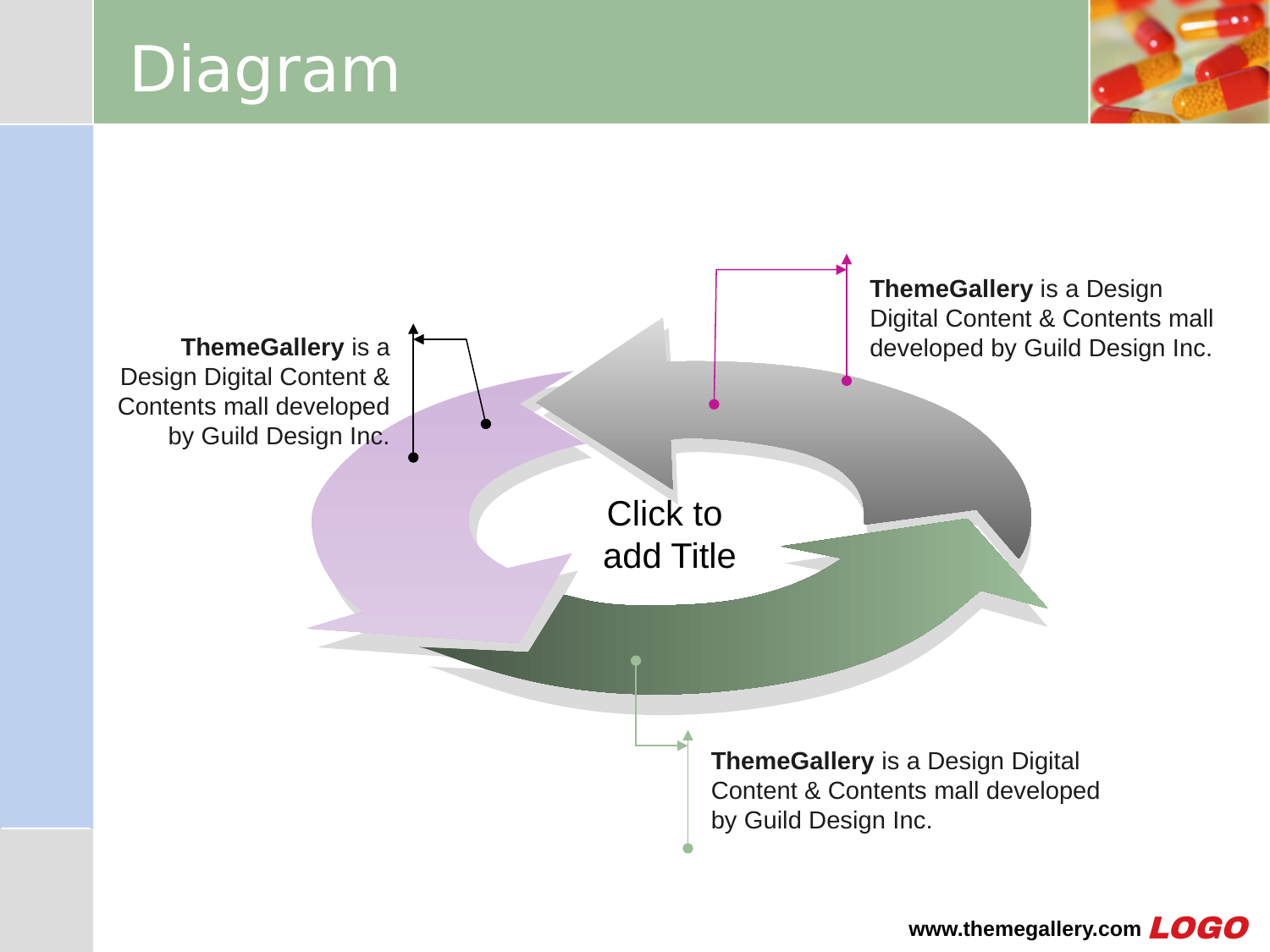

# Diagram
ThemeGallery is a Design Digital Content & Contents mall developed by Guild Design Inc.

ThemeGallery is a Design Digital Content & Contents mall developed by Guild Design Inc.

Click to
add Title
ThemeGallery is a Design Digital Content & Contents mall developed by Guild Design Inc.
www.themegallery.com